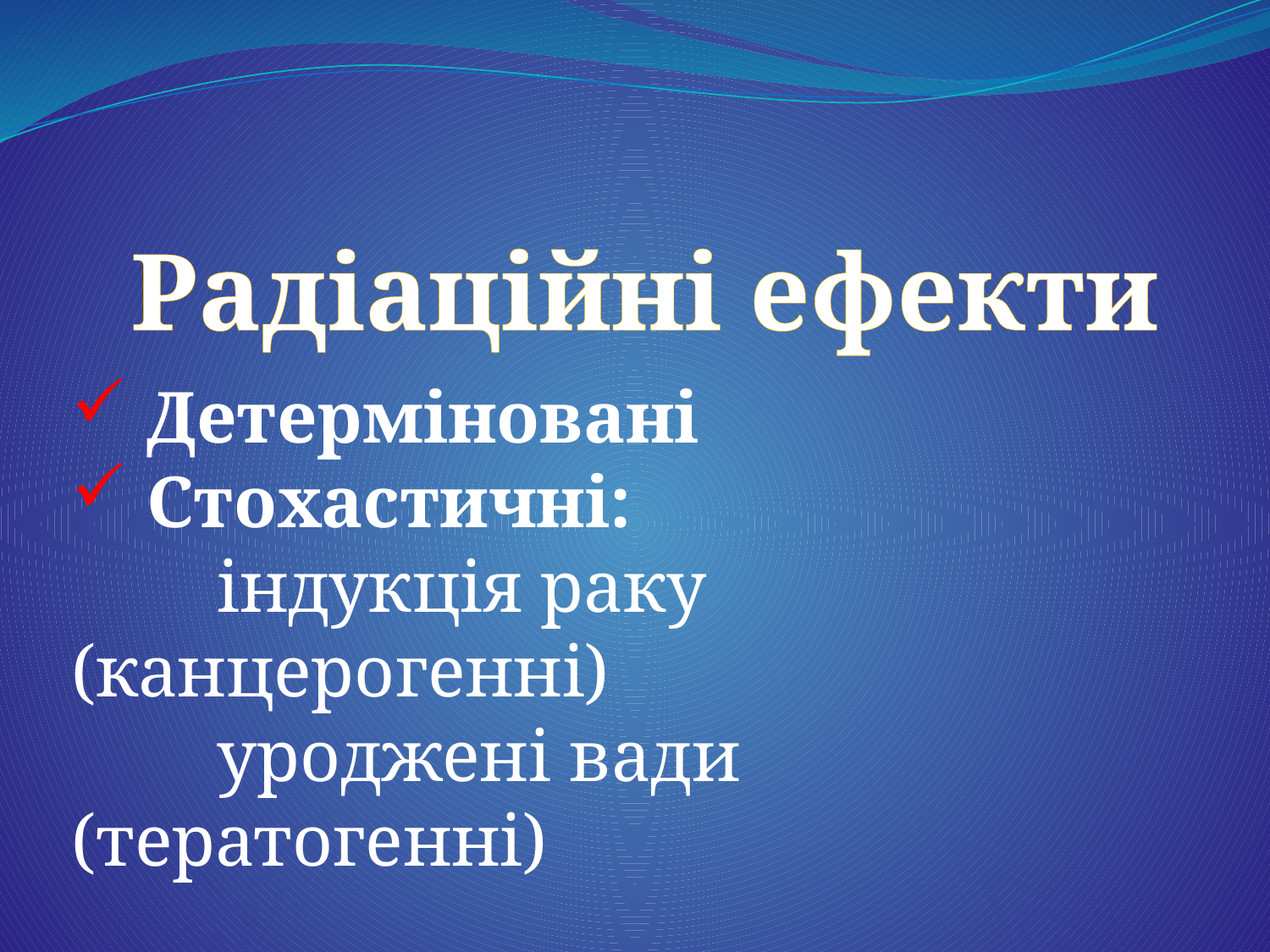

Радіаційні ефекти
 Детерміновані
 Стохастичні:
 	 індукція раку (канцерогенні)
 	 уроджені вади (тератогенні)